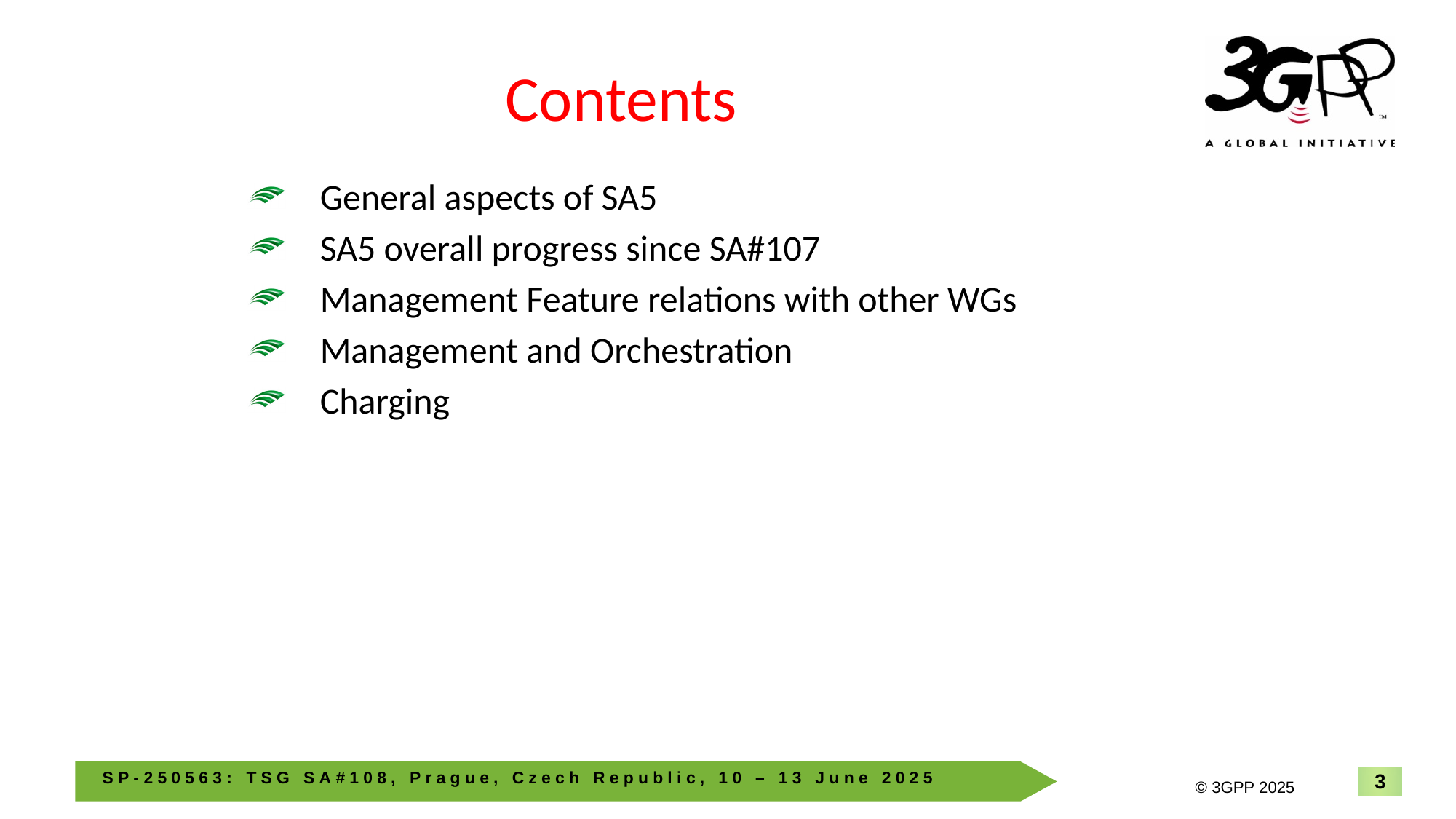

# Contents
General aspects of SA5
SA5 overall progress since SA#107
Management Feature relations with other WGs
Management and Orchestration
Charging